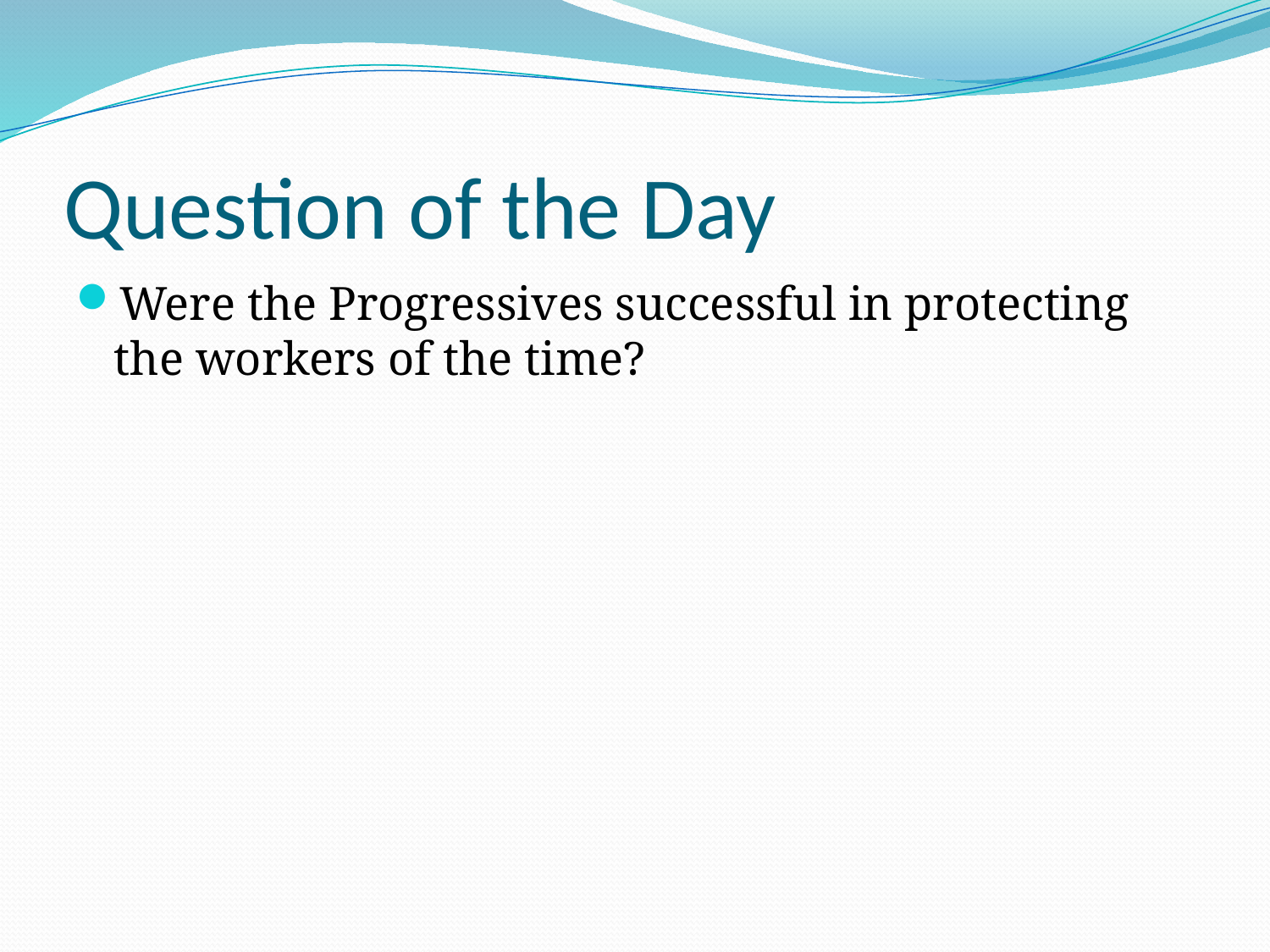

# Question of the Day
Were the Progressives successful in protecting the workers of the time?